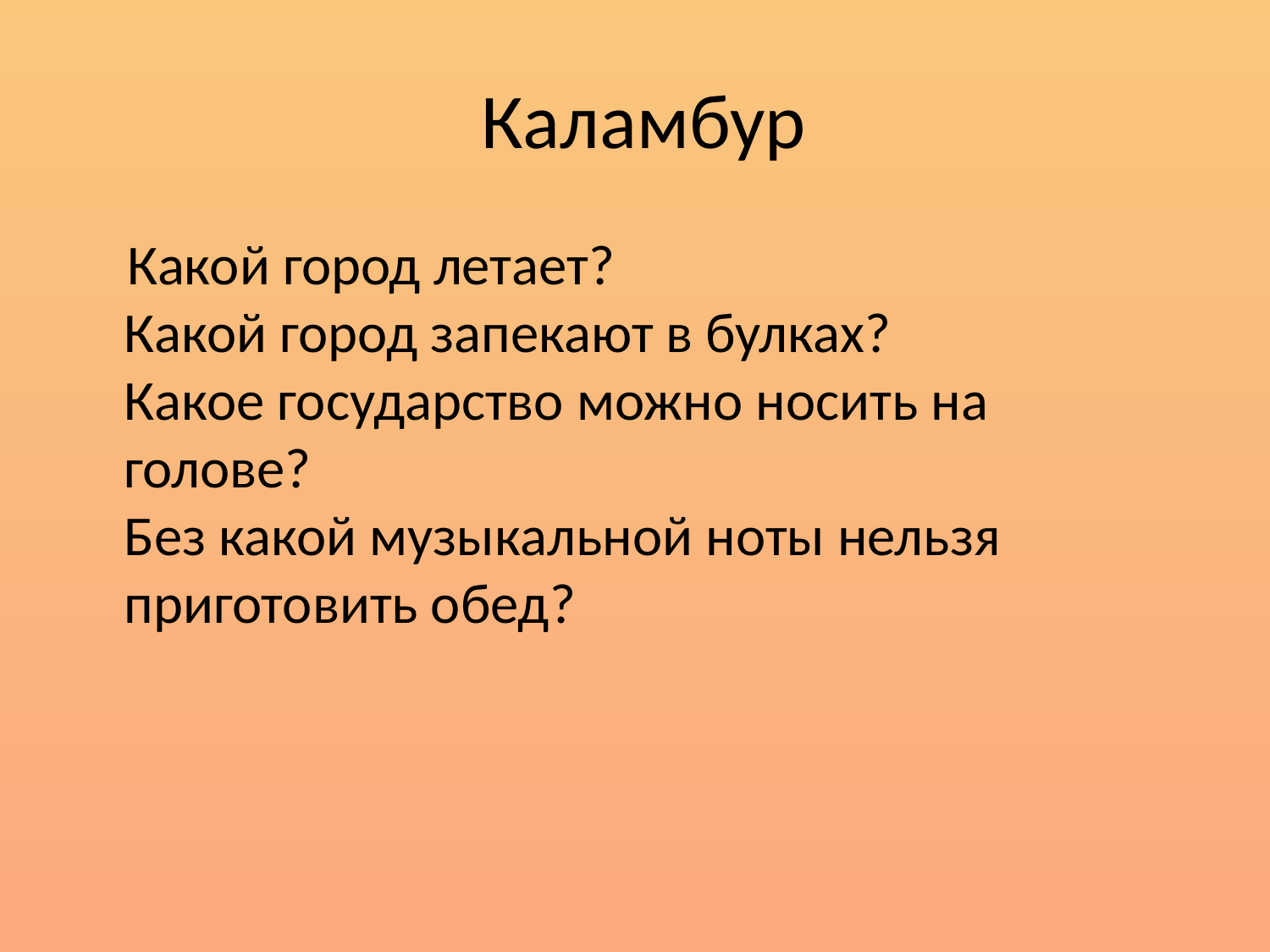

# Каламбур
    Какой город летает?
Какой город запекают в булках? 
Какое государство можно носить на голове? 
Без какой музыкальной ноты нельзя приготовить обед?